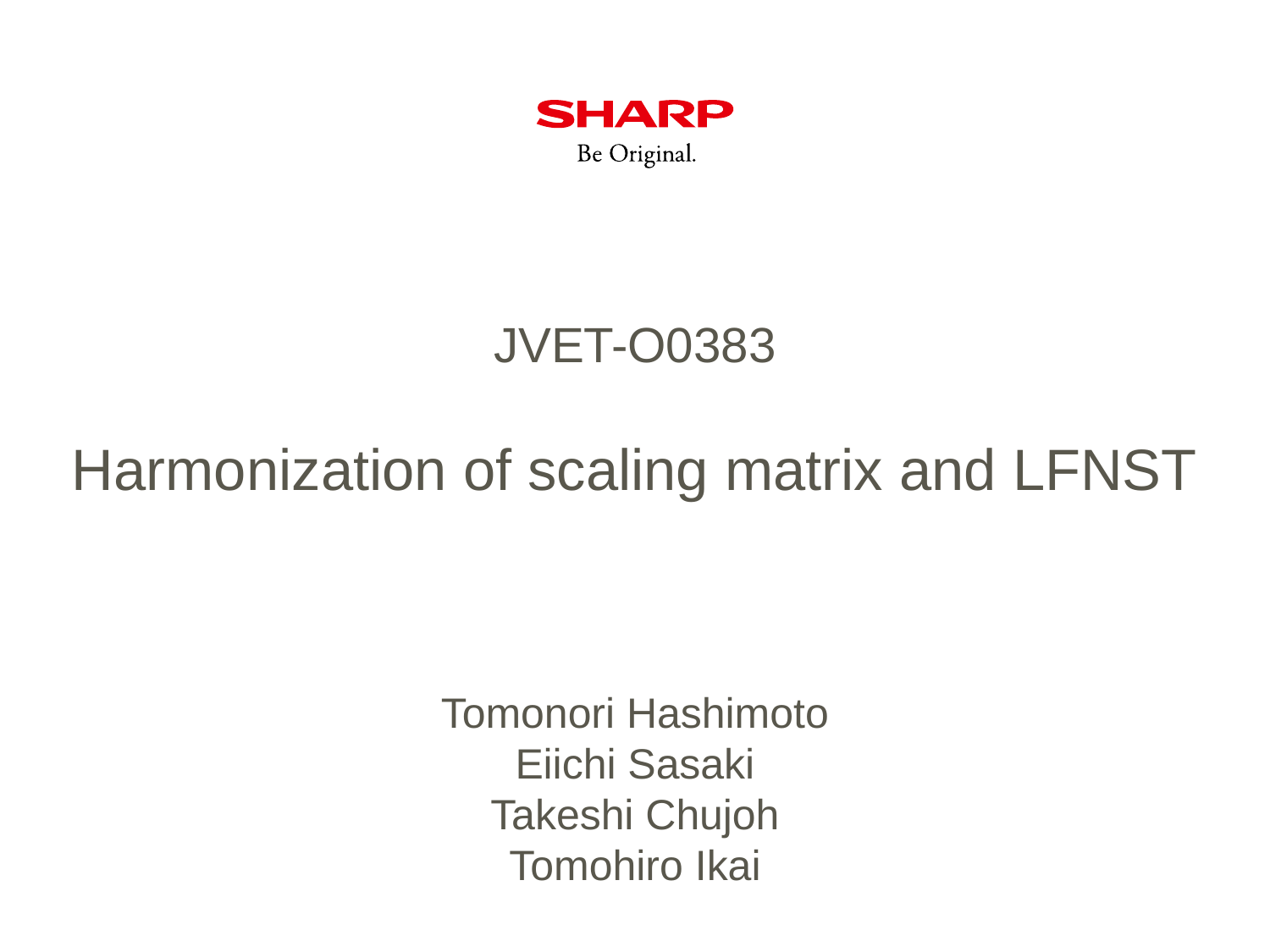

JVET-O0383
# Harmonization of scaling matrix and LFNST
Tomonori Hashimoto
Eiichi Sasaki
Takeshi Chujoh
Tomohiro Ikai